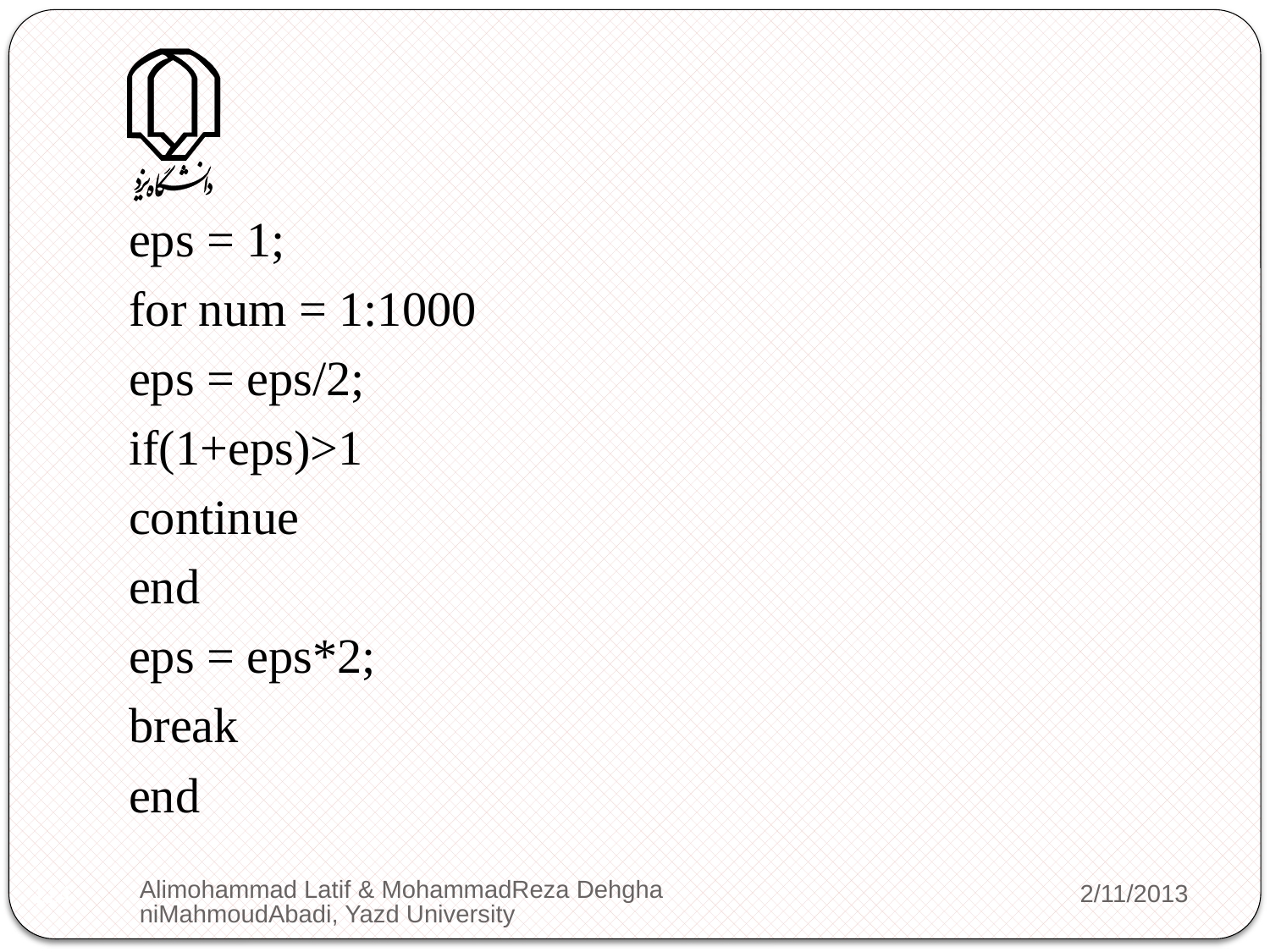

eps = 1;
for num = 1:1000
eps = eps/2;
if(1+eps)>1
continue
end
eps = eps*2;
break
end
Alimohammad Latif & MohammadReza DehghaniMahmoudAbadi, Yazd University
2/11/2013
114